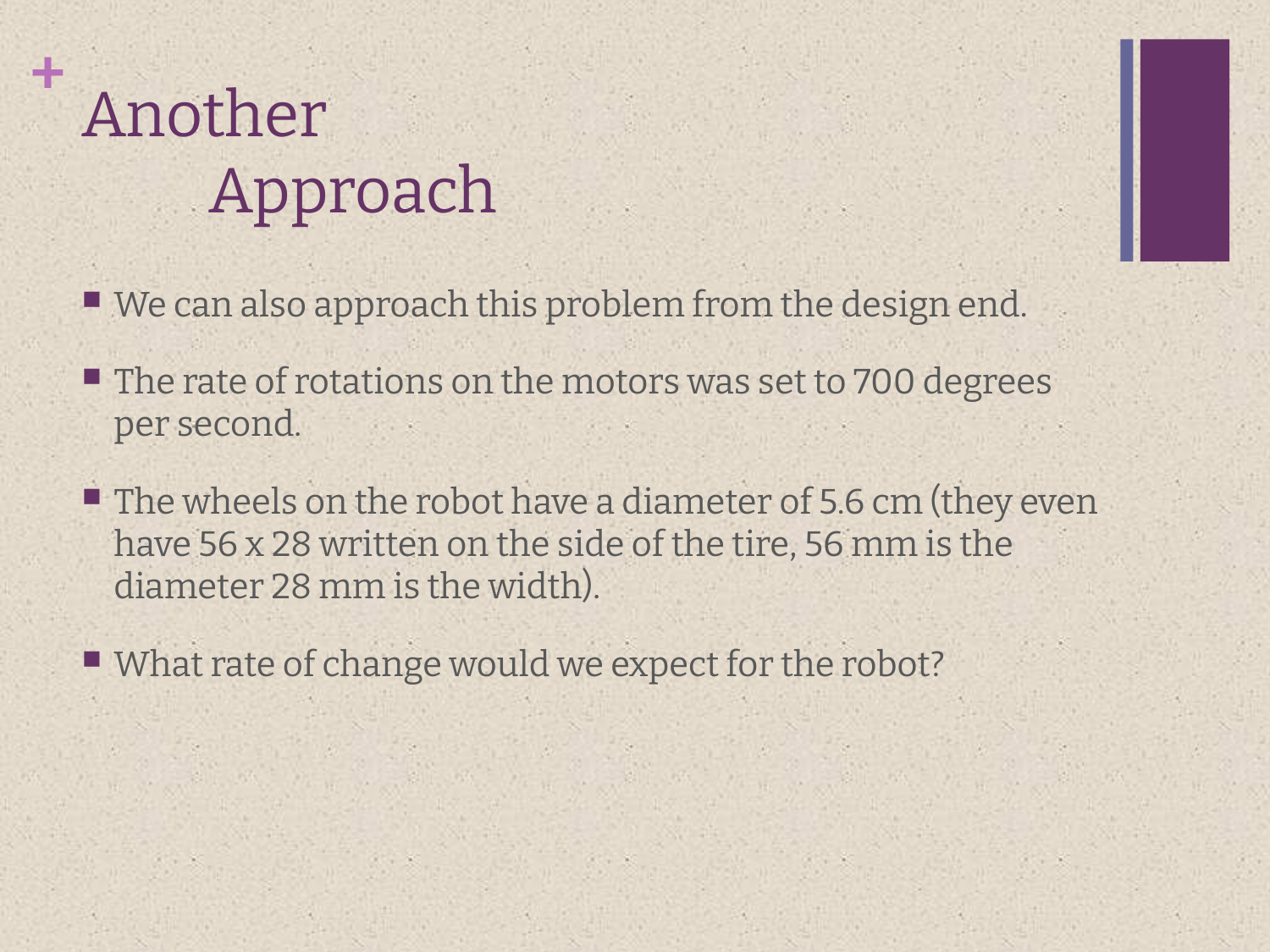

# Another Approach
We can also approach this problem from the design end.
The rate of rotations on the motors was set to 700 degrees per second.
The wheels on the robot have a diameter of 5.6 cm (they even have 56 x 28 written on the side of the tire, 56 mm is the diameter 28 mm is the width).
What rate of change would we expect for the robot?